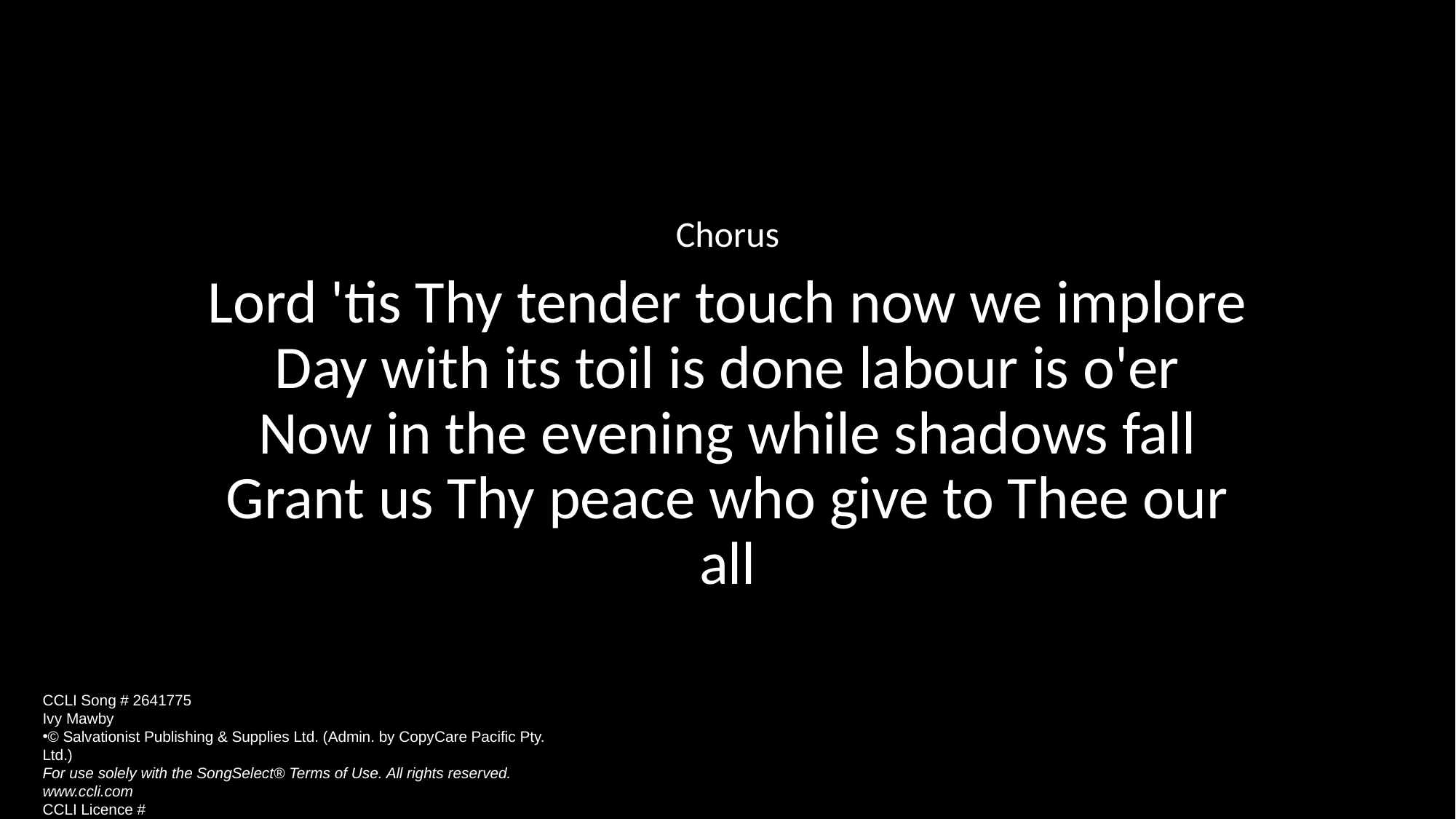

Chorus
Lord 'tis Thy tender touch now we implore
Day with its toil is done labour is o'er
Now in the evening while shadows fall
Grant us Thy peace who give to Thee our all
CCLI Song # 2641775
Ivy Mawby
© Salvationist Publishing & Supplies Ltd. (Admin. by CopyCare Pacific Pty. Ltd.)
For use solely with the SongSelect® Terms of Use. All rights reserved. www.ccli.com
CCLI Licence #